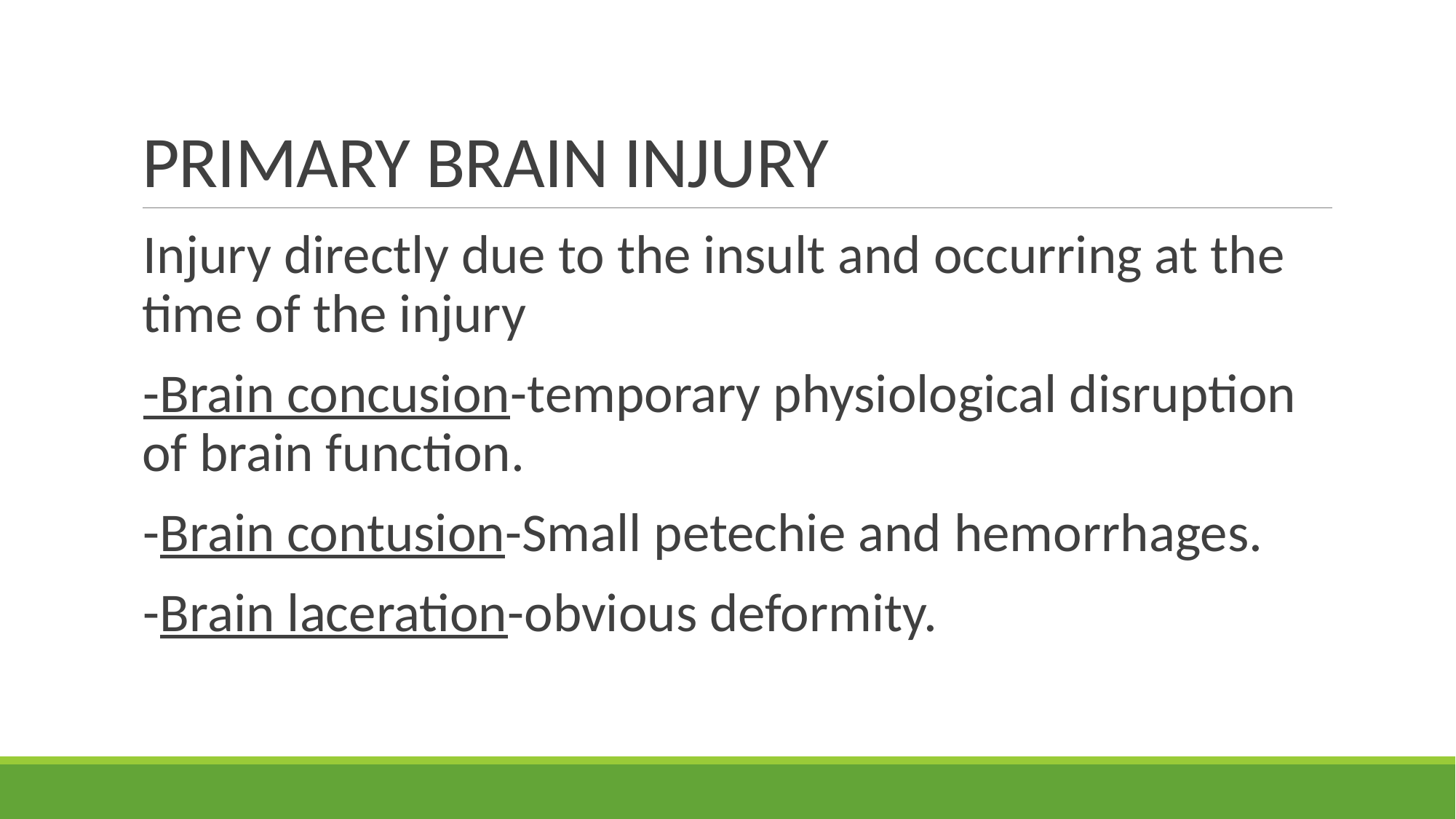

# PRIMARY BRAIN INJURY
Injury directly due to the insult and occurring at the time of the injury
-Brain concusion-temporary physiological disruption of brain function.
-Brain contusion-Small petechie and hemorrhages.
-Brain laceration-obvious deformity.